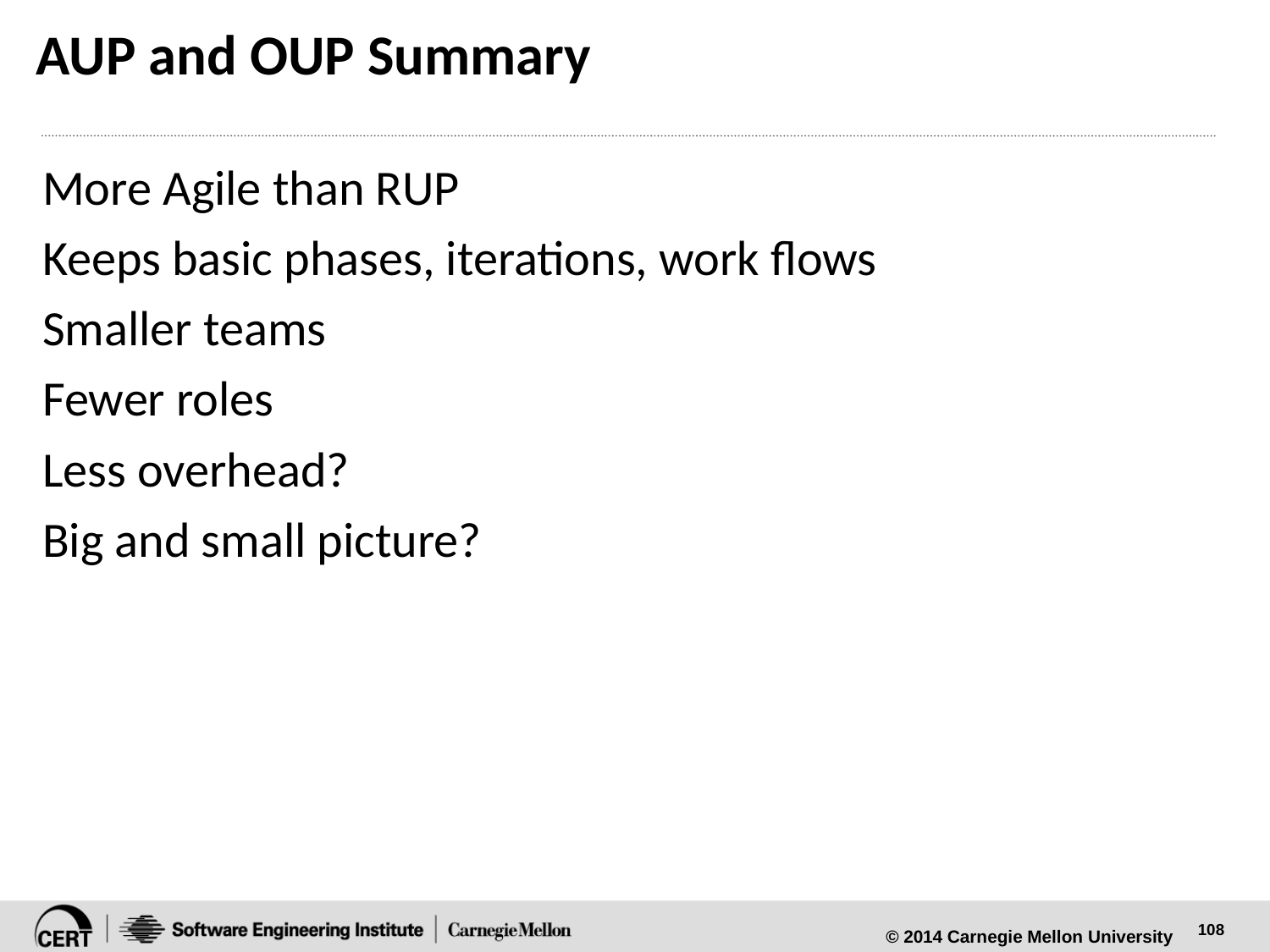

# AUP and OUP Summary
More Agile than RUP
Keeps basic phases, iterations, work flows
Smaller teams
Fewer roles
Less overhead?
Big and small picture?